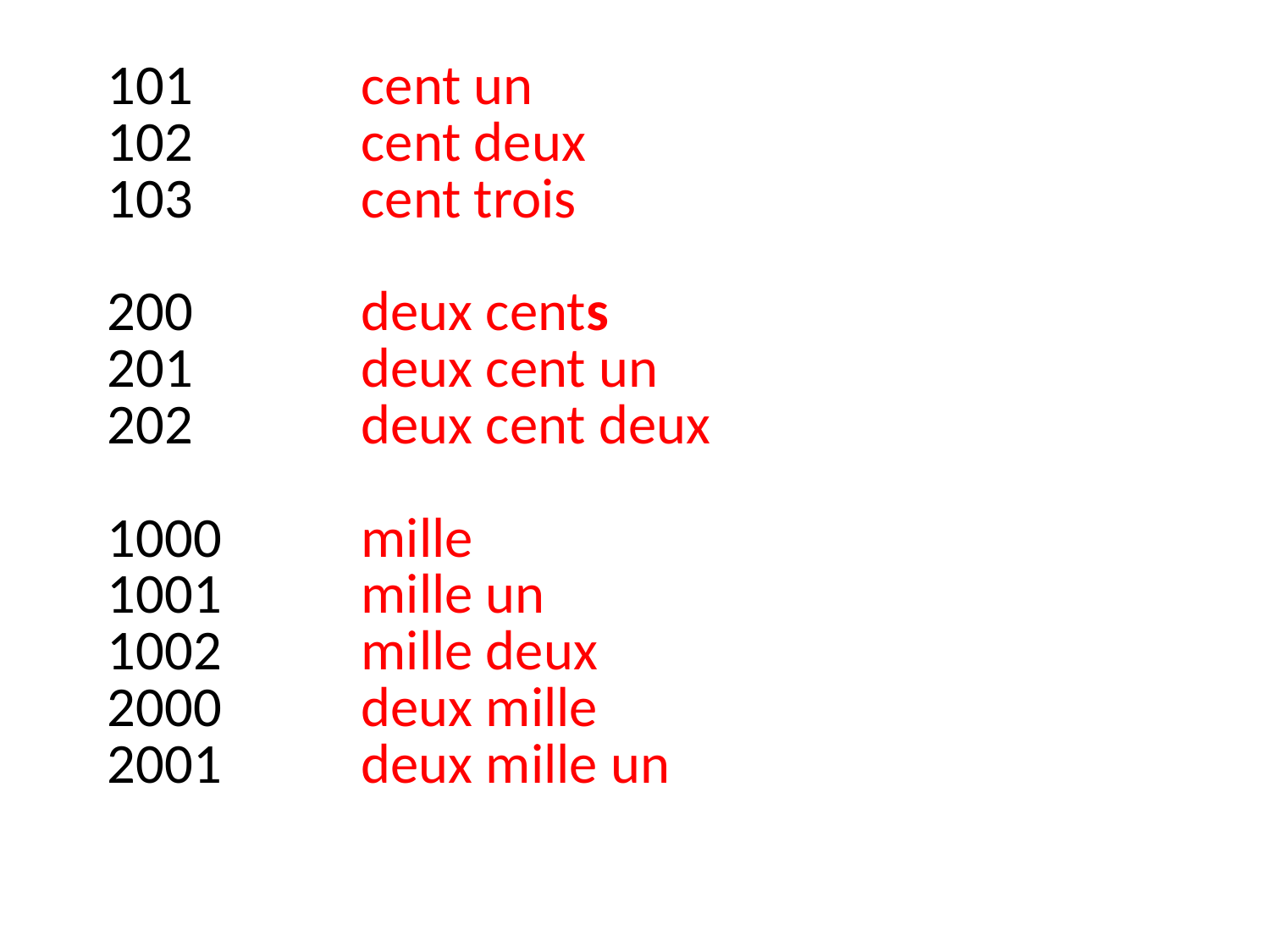

101		cent un
102		cent deux
103		cent trois

200		deux cents
201		deux cent un
202		deux cent deux

1000		mille
1001		mille un
1002		mille deux
2000		deux mille
2001		deux mille un